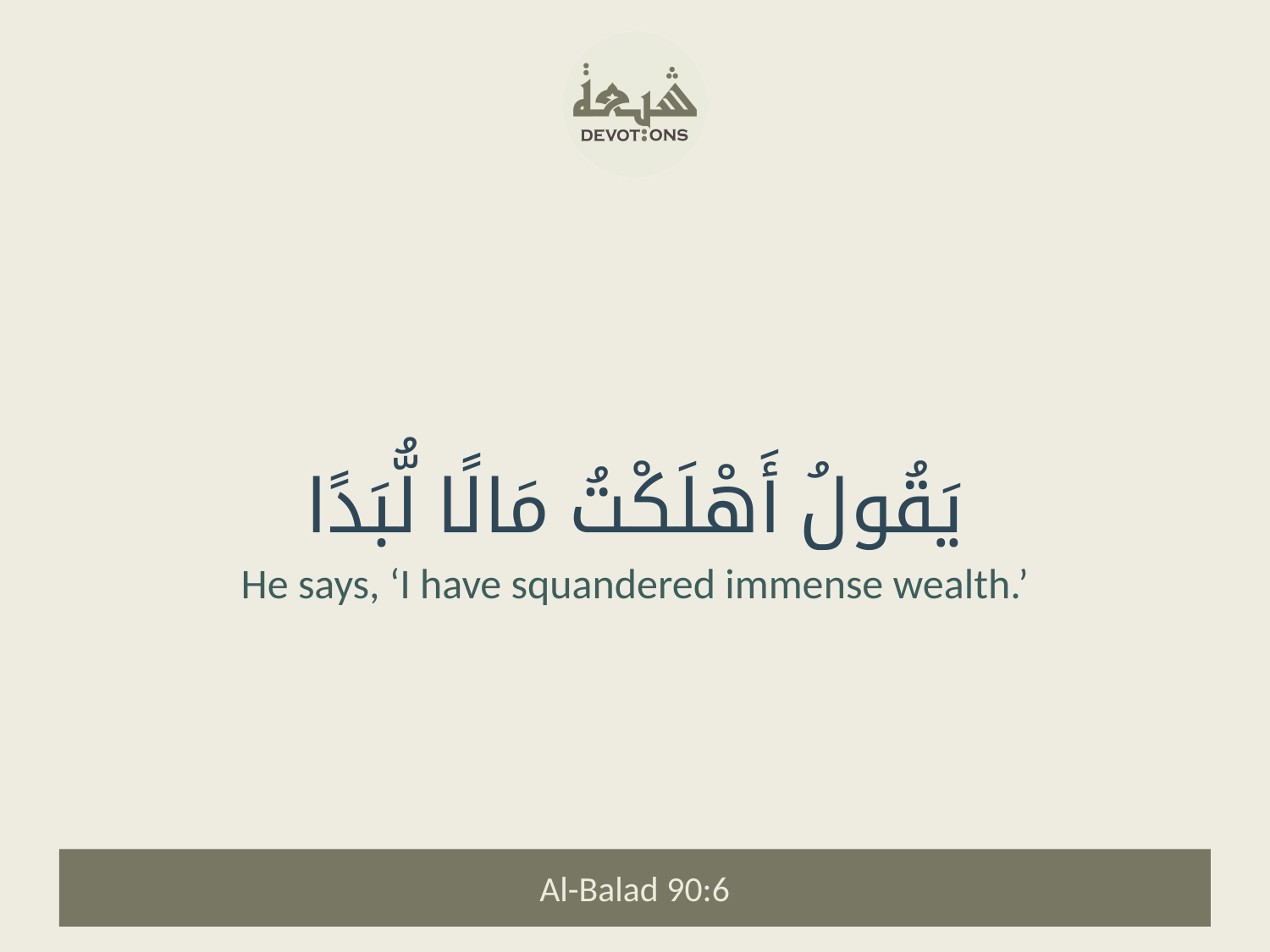

يَقُولُ أَهْلَكْتُ مَالًا لُّبَدًا
He says, ‘I have squandered immense wealth.’
Al-Balad 90:6